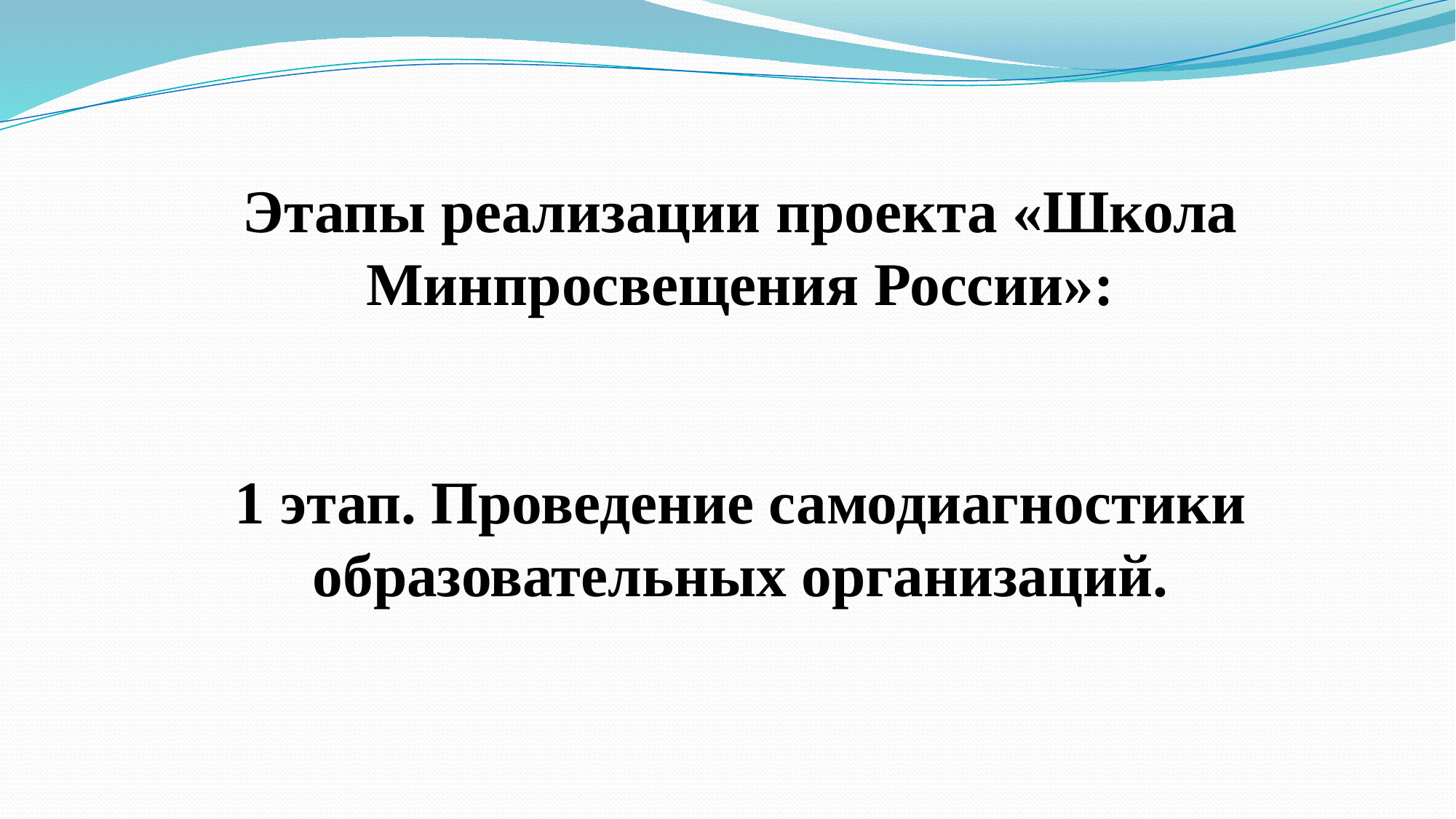

Этапы реализации проекта «Школа Минпросвещения России»:
1 этап. Проведение самодиагностики образовательных организаций.
#